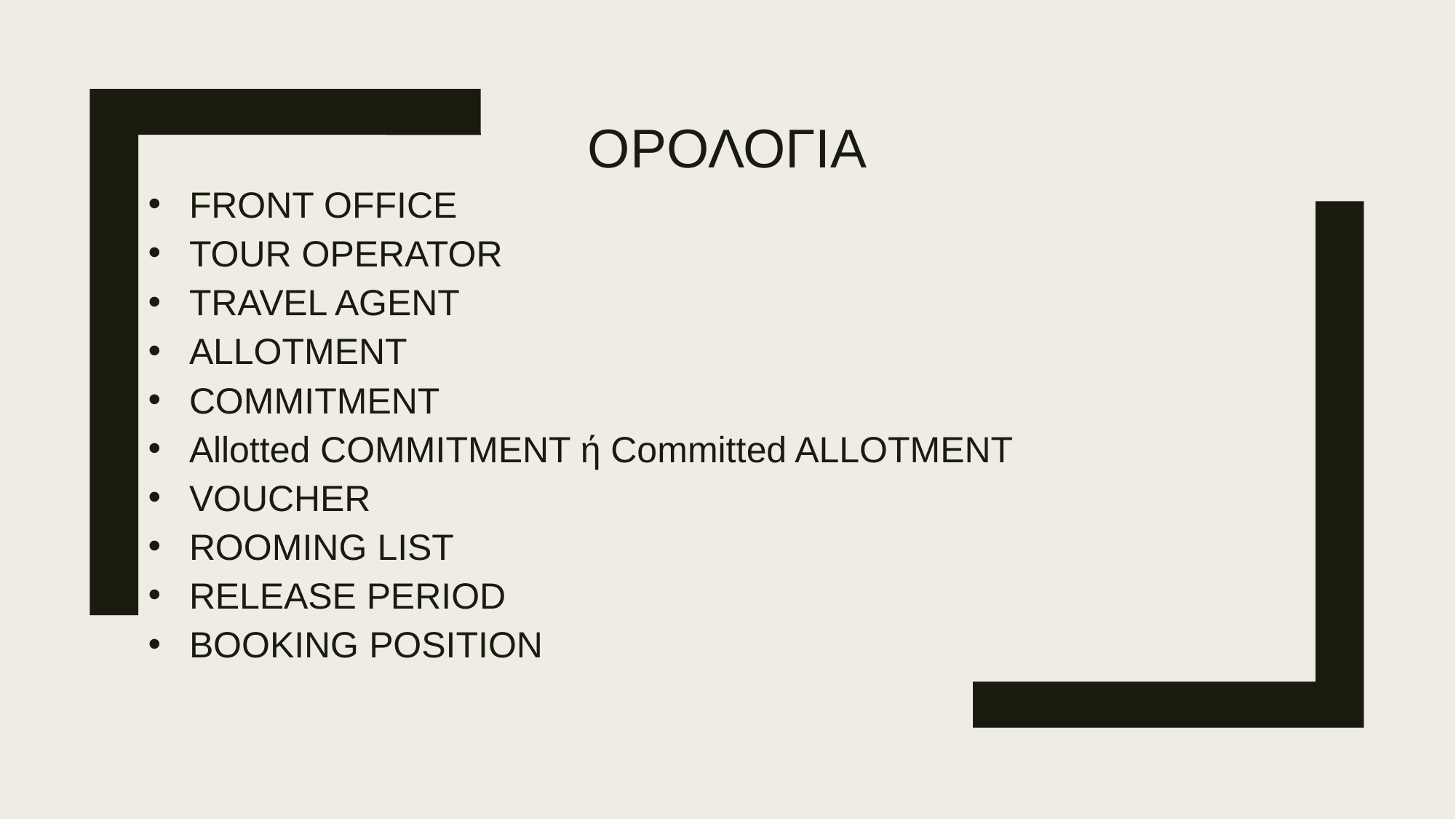

# ορολογια
FRONT OFFICE
TOUR OPERATOR
TRAVEL AGENT
ALLOTMENT
COMMITMENT
Allotted COMMITMENT ή Committed ALLOTMENT
VOUCHER
ROOMING LIST
RELEASE PERIOD
BOOKING POSITION